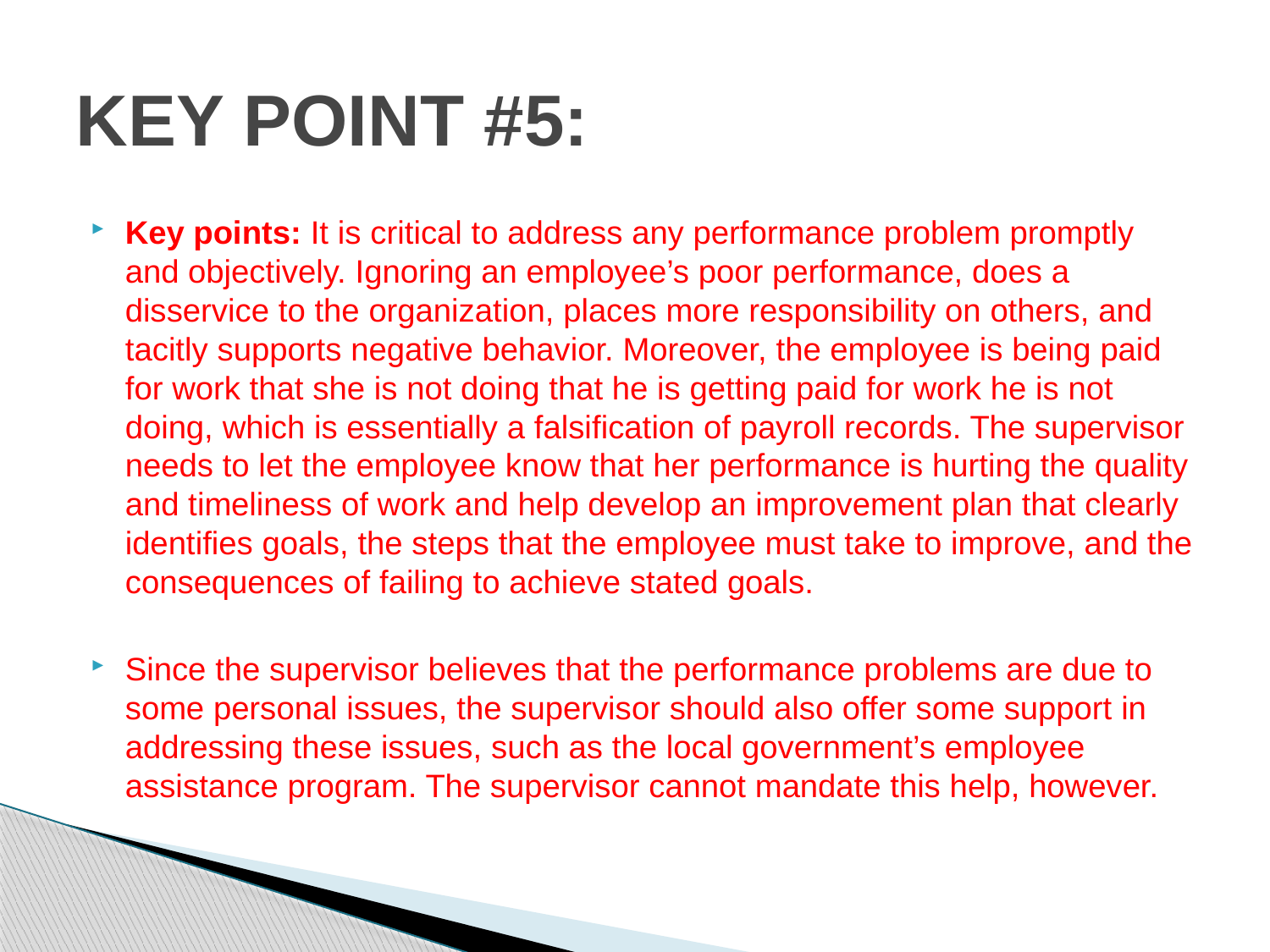

# KEY POINT #5:
Key points: It is critical to address any performance problem promptly and objectively. Ignoring an employee’s poor performance, does a disservice to the organization, places more responsibility on others, and tacitly supports negative behavior. Moreover, the employee is being paid for work that she is not doing that he is getting paid for work he is not doing, which is essentially a falsification of payroll records. The supervisor needs to let the employee know that her performance is hurting the quality and timeliness of work and help develop an improvement plan that clearly identifies goals, the steps that the employee must take to improve, and the consequences of failing to achieve stated goals.

Since the supervisor believes that the performance problems are due to some personal issues, the supervisor should also offer some support in addressing these issues, such as the local government’s employee assistance program. The supervisor cannot mandate this help, however.